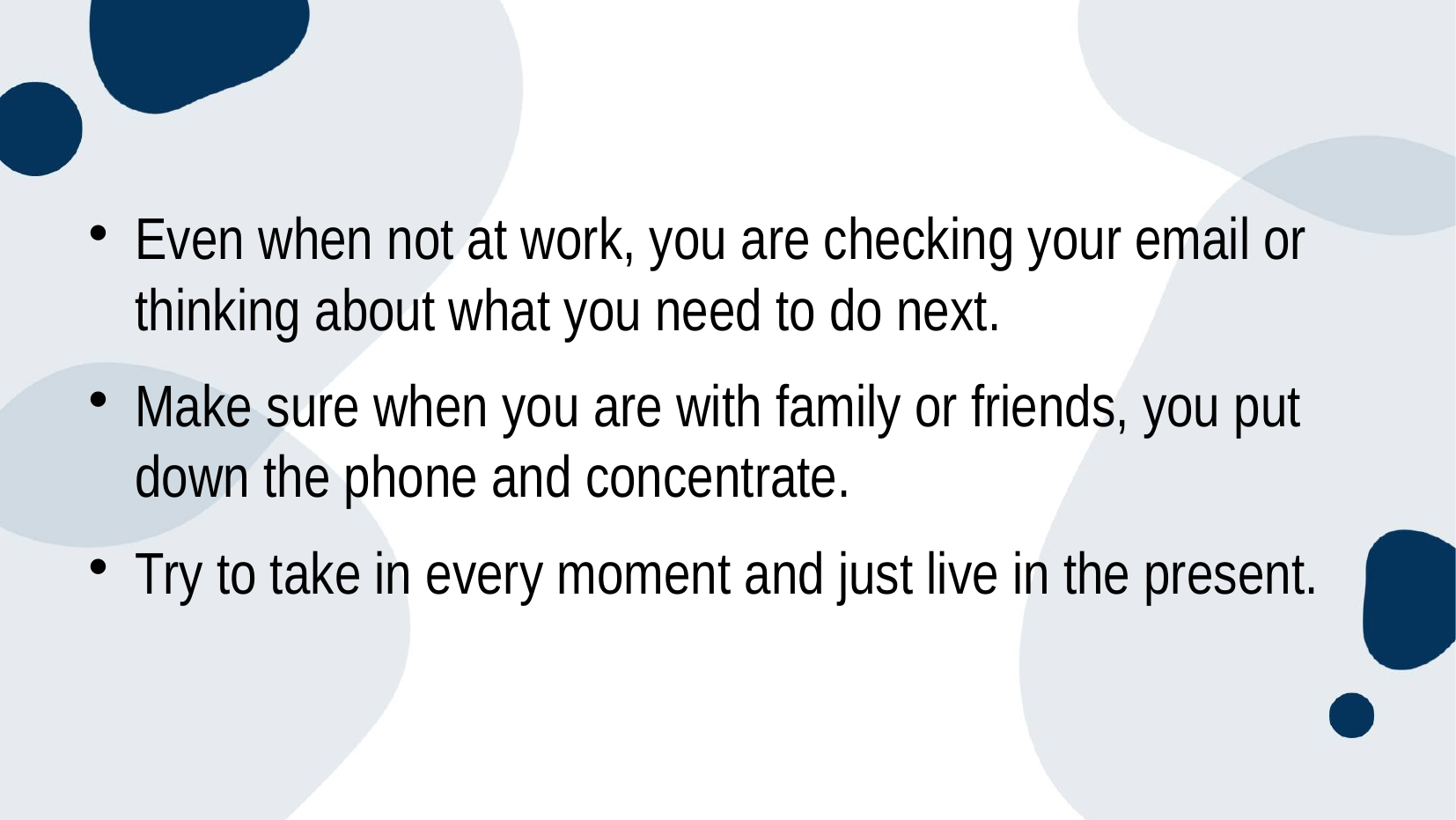

Even when not at work, you are checking your email or thinking about what you need to do next.
Make sure when you are with family or friends, you put down the phone and concentrate.
Try to take in every moment and just live in the present.